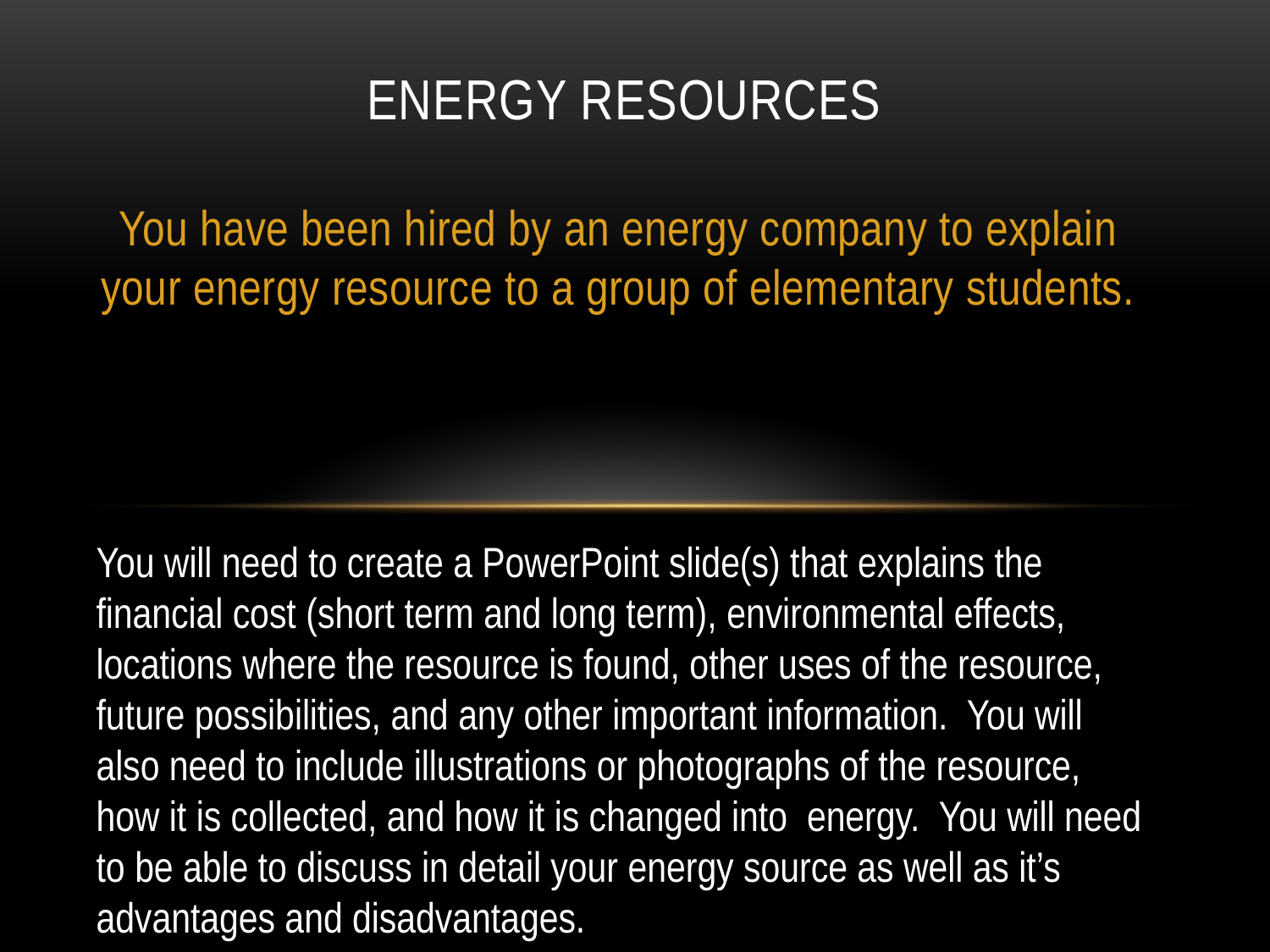

# Energy Resources
You have been hired by an energy company to explain your energy resource to a group of elementary students.
You will need to create a PowerPoint slide(s) that explains the financial cost (short term and long term), environmental effects, locations where the resource is found, other uses of the resource, future possibilities, and any other important information.  You will also need to include illustrations or photographs of the resource, how it is collected, and how it is changed into  energy.  You will need to be able to discuss in detail your energy source as well as it’s advantages and disadvantages.